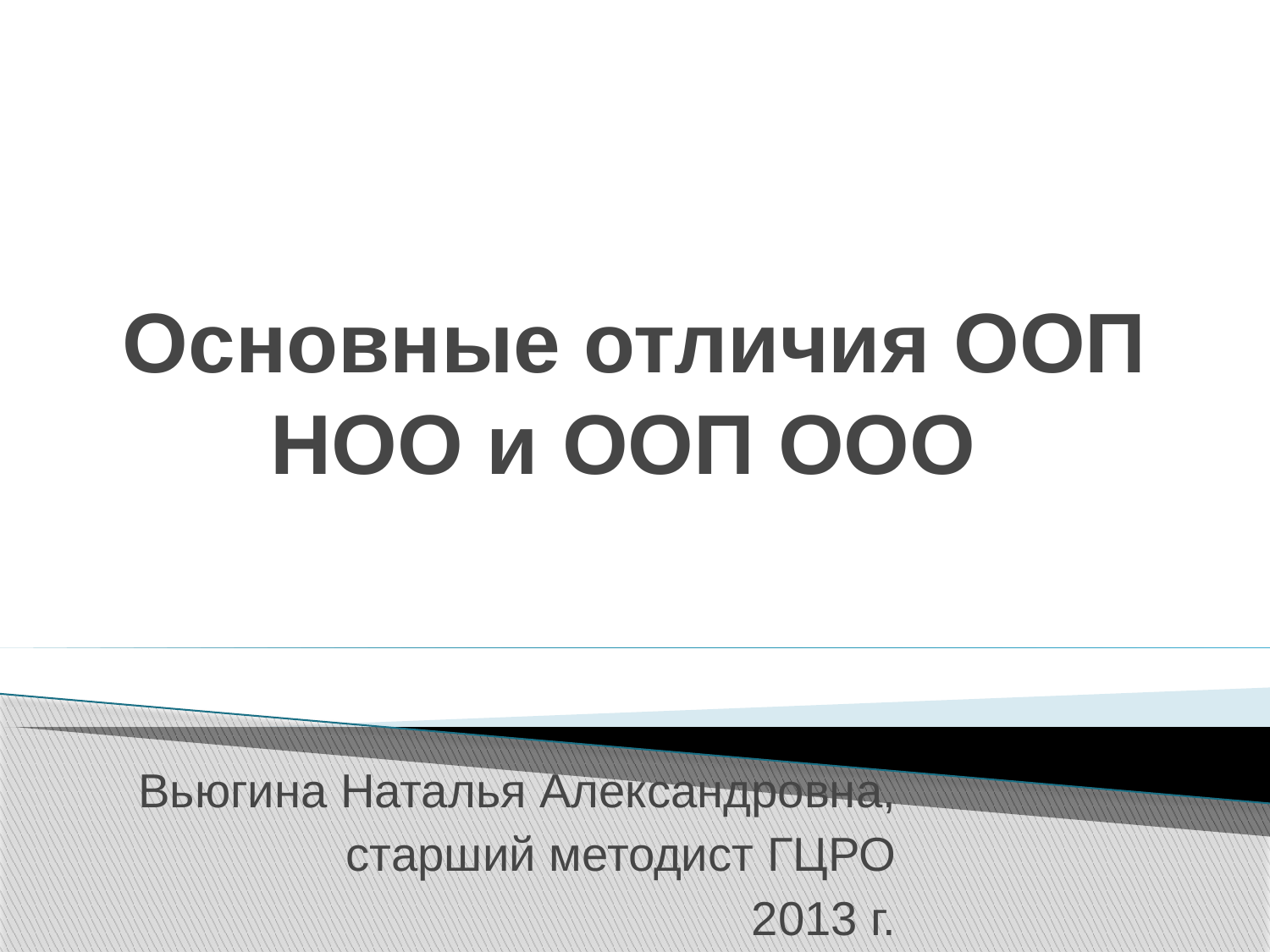

# Основные отличия ООП НОО и ООП ООО
Вьюгина Наталья Александровна,
старший методист ГЦРО
2013 г.